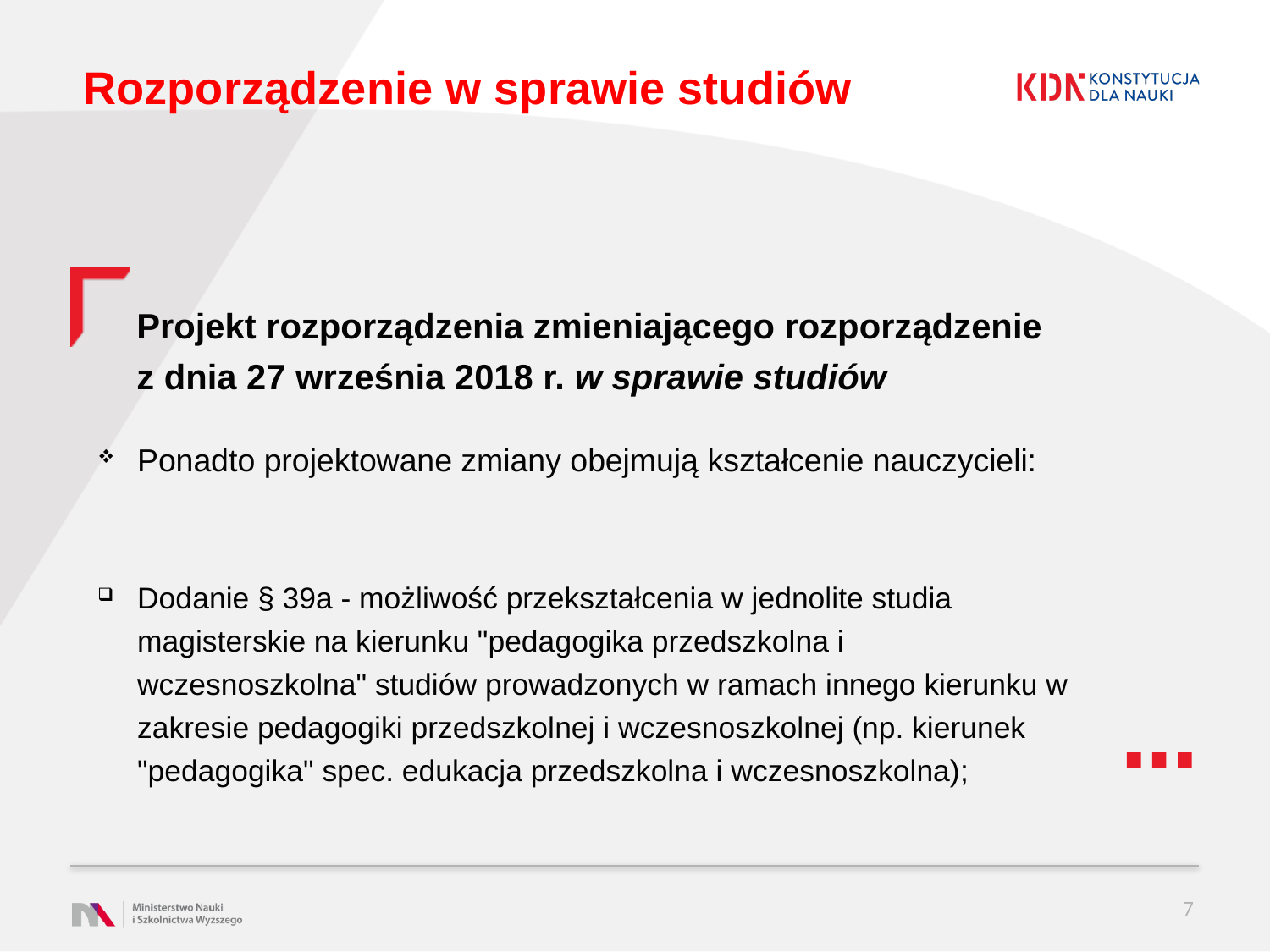

# Rozporządzenie w sprawie studiów
Projekt rozporządzenia zmieniającego rozporządzenie z dnia 27 września 2018 r. w sprawie studiów
Ponadto projektowane zmiany obejmują kształcenie nauczycieli:

Dodanie § 39a - możliwość przekształcenia w jednolite studia magisterskie na kierunku "pedagogika przedszkolna i wczesnoszkolna" studiów prowadzonych w ramach innego kierunku w zakresie pedagogiki przedszkolnej i wczesnoszkolnej (np. kierunek "pedagogika" spec. edukacja przedszkolna i wczesnoszkolna);

7